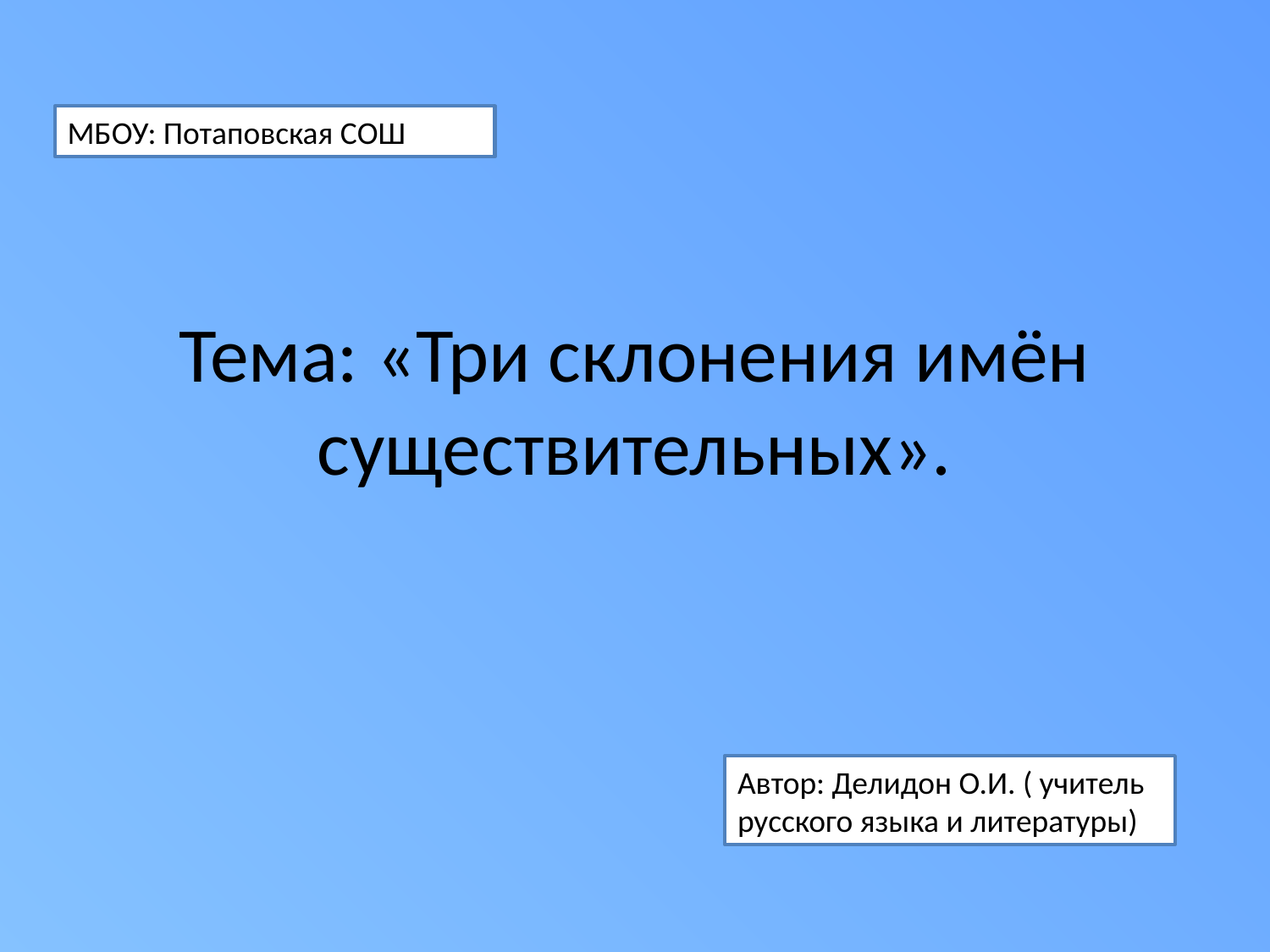

МБОУ: Потаповская СОШ
# Тема: «Три склонения имён существительных».
Автор: Делидон О.И. ( учитель русского языка и литературы)